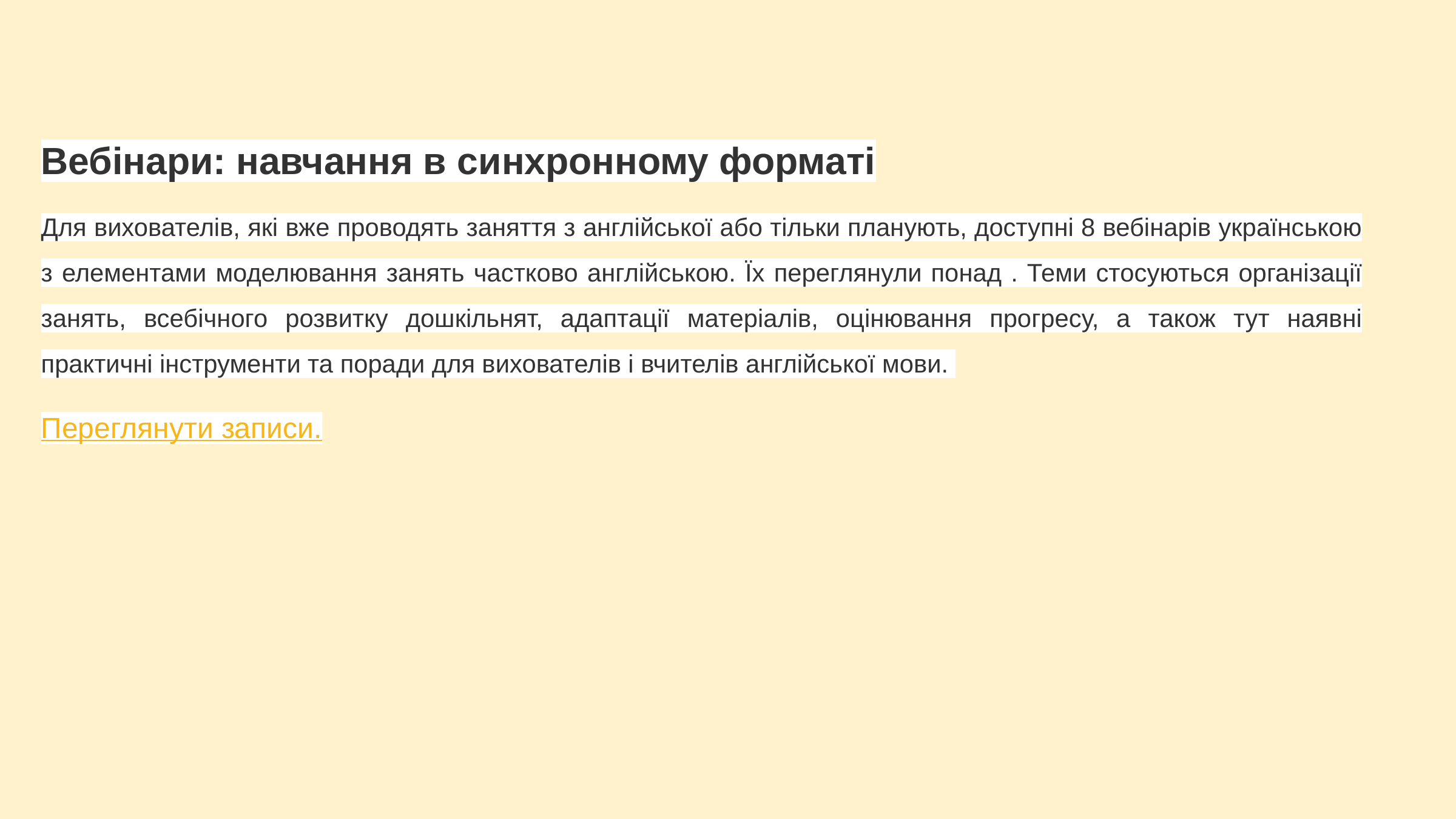

Вебінари: навчання в синхронному форматі
Для вихователів, які вже проводять заняття з англійської або тільки планують, доступні 8 вебінарів українською з елементами моделювання занять частково англійською. Їх переглянули понад . Теми стосуються організації занять, всебічного розвитку дошкільнят, адаптації матеріалів, оцінювання прогресу, а також тут наявні практичні інструменти та поради для вихователів і вчителів англійської мови.
Переглянути записи.